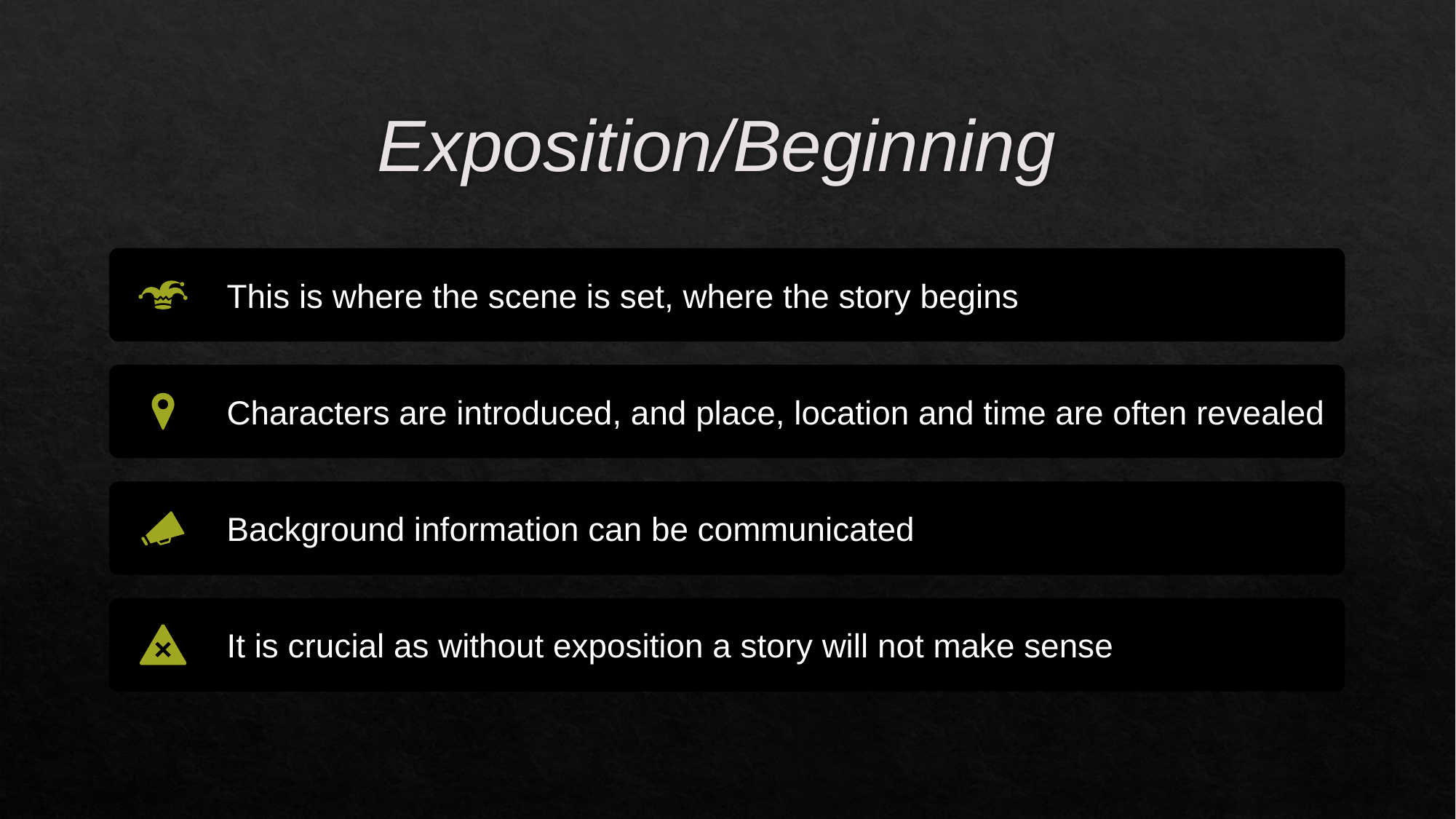

# Exposition/Beginning
This is where the scene is set, where the story begins
Characters are introduced, and place, location and time are often revealed
Background information can be communicated
It is crucial as without exposition a story will not make sense